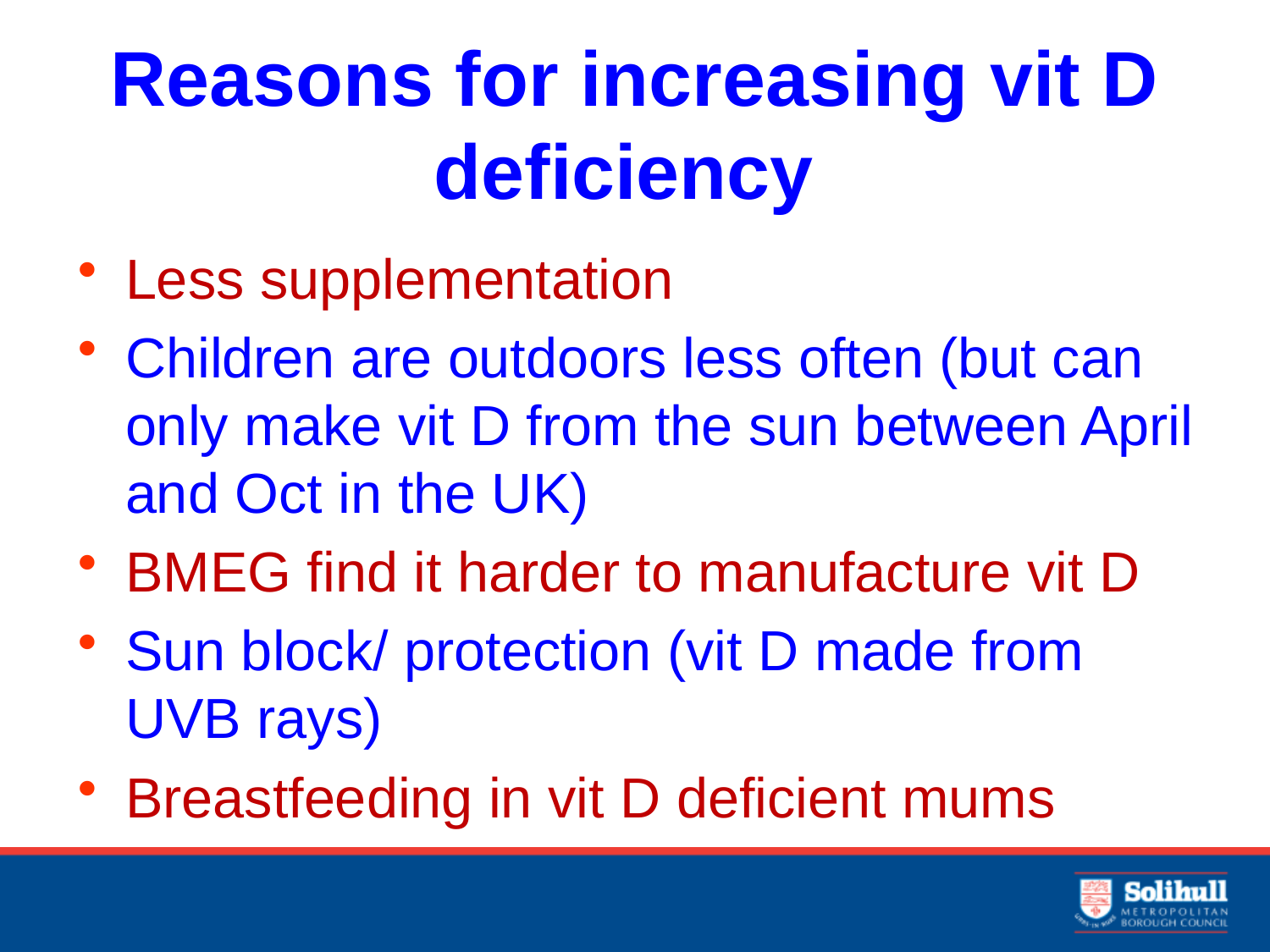

# Reasons for increasing vit D deficiency
Less supplementation
Children are outdoors less often (but can only make vit D from the sun between April and Oct in the UK)
BMEG find it harder to manufacture vit D
Sun block/ protection (vit D made from UVB rays)
Breastfeeding in vit D deficient mums